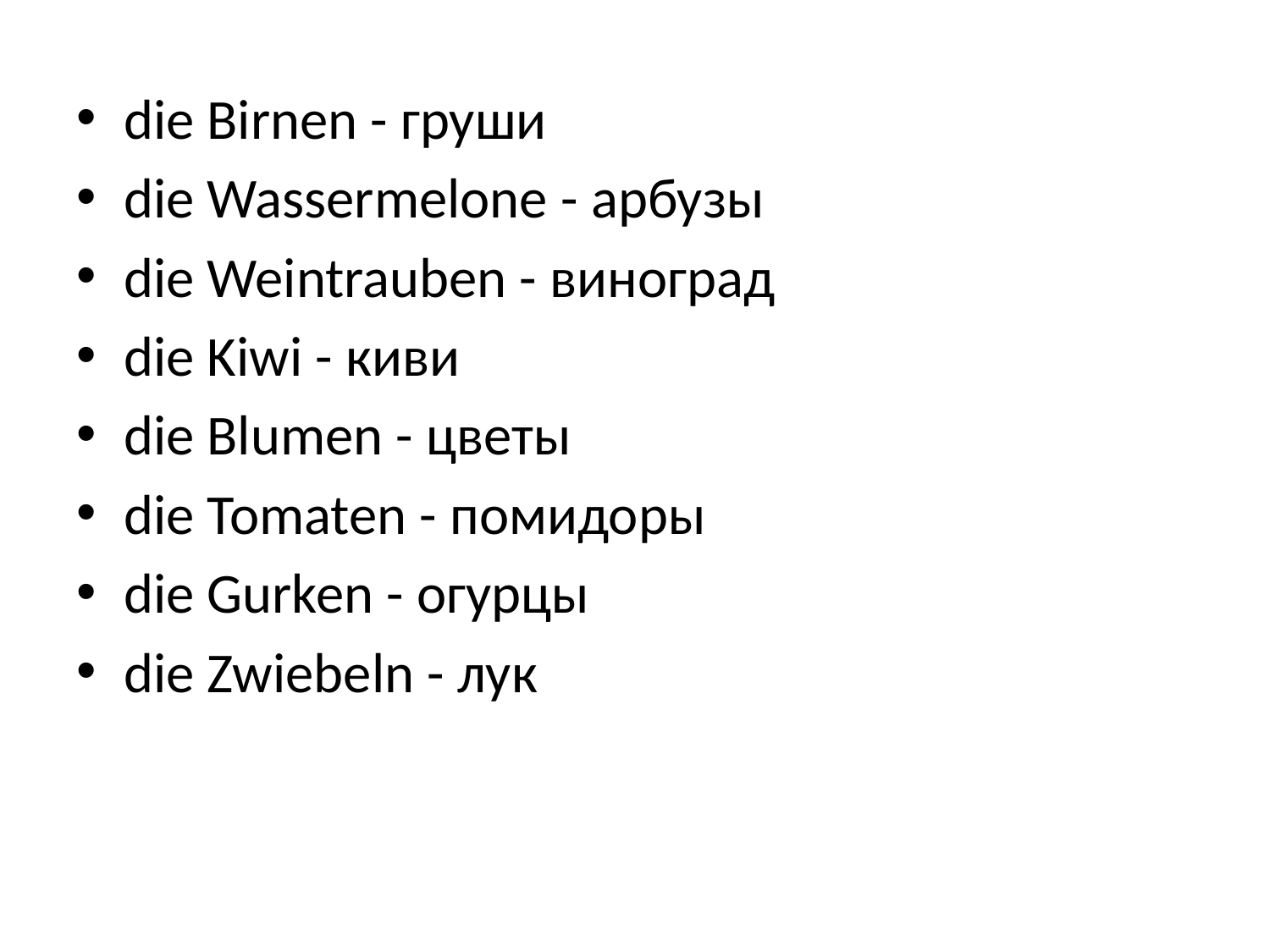

die Birnen - груши
die Wassermelone - арбузы
die Weintrauben - виноград
die Kiwi - киви
die Blumen - цветы
die Tomaten - помидоры
die Gurken - огурцы
die Zwiebeln - лук